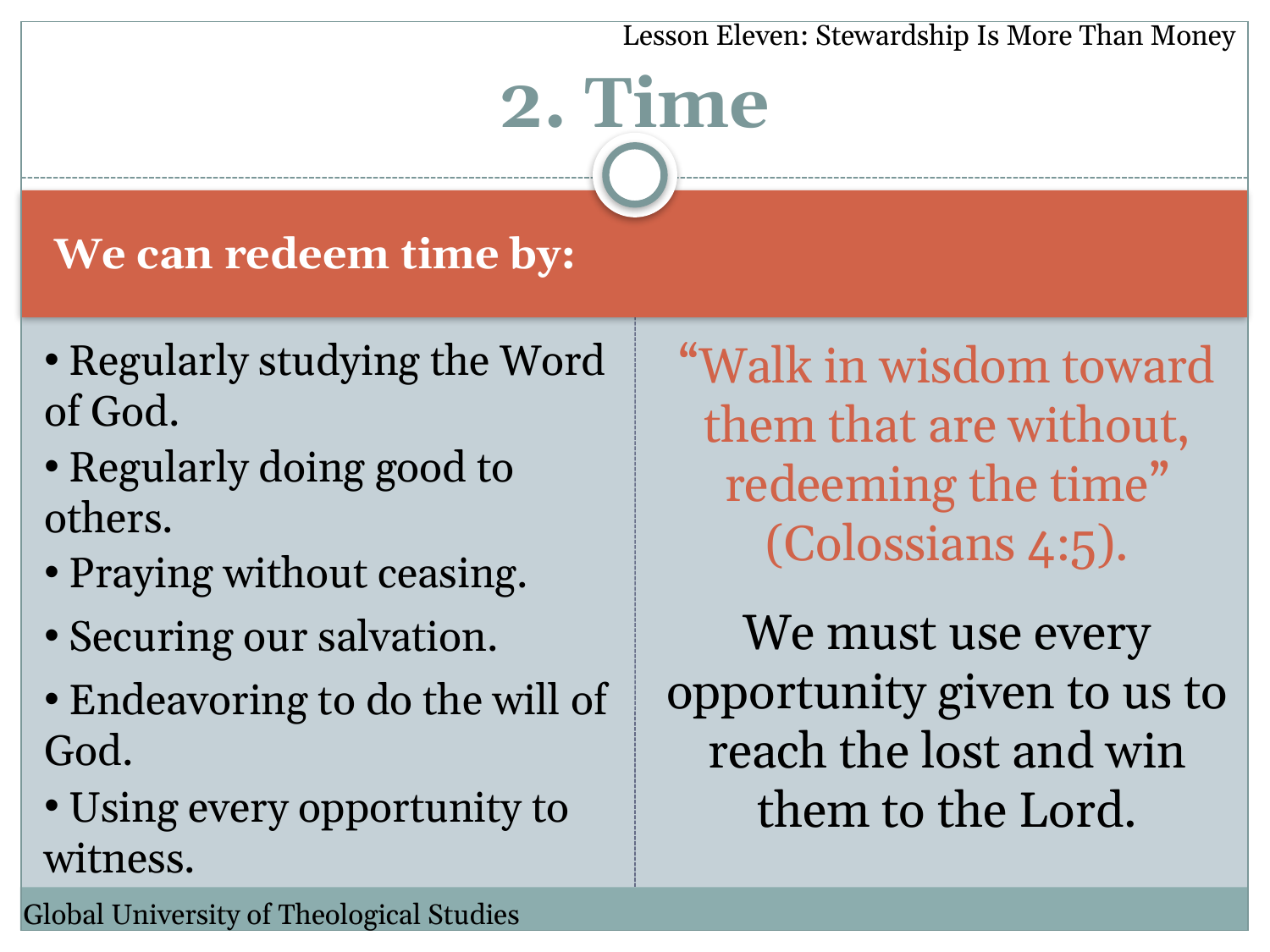

Lesson Eleven: Stewardship Is More Than Money
# 2. Time
We can redeem time by:
 Regularly studying the Word of God.
“Walk in wisdom toward them that are without, redeeming the time” (Colossians 4:5).
 Regularly doing good to others.
 Praying without ceasing.
We must use every opportunity given to us to reach the lost and win them to the Lord.
 Securing our salvation.
 Endeavoring to do the will of God.
 Using every opportunity to witness.
Global University of Theological Studies